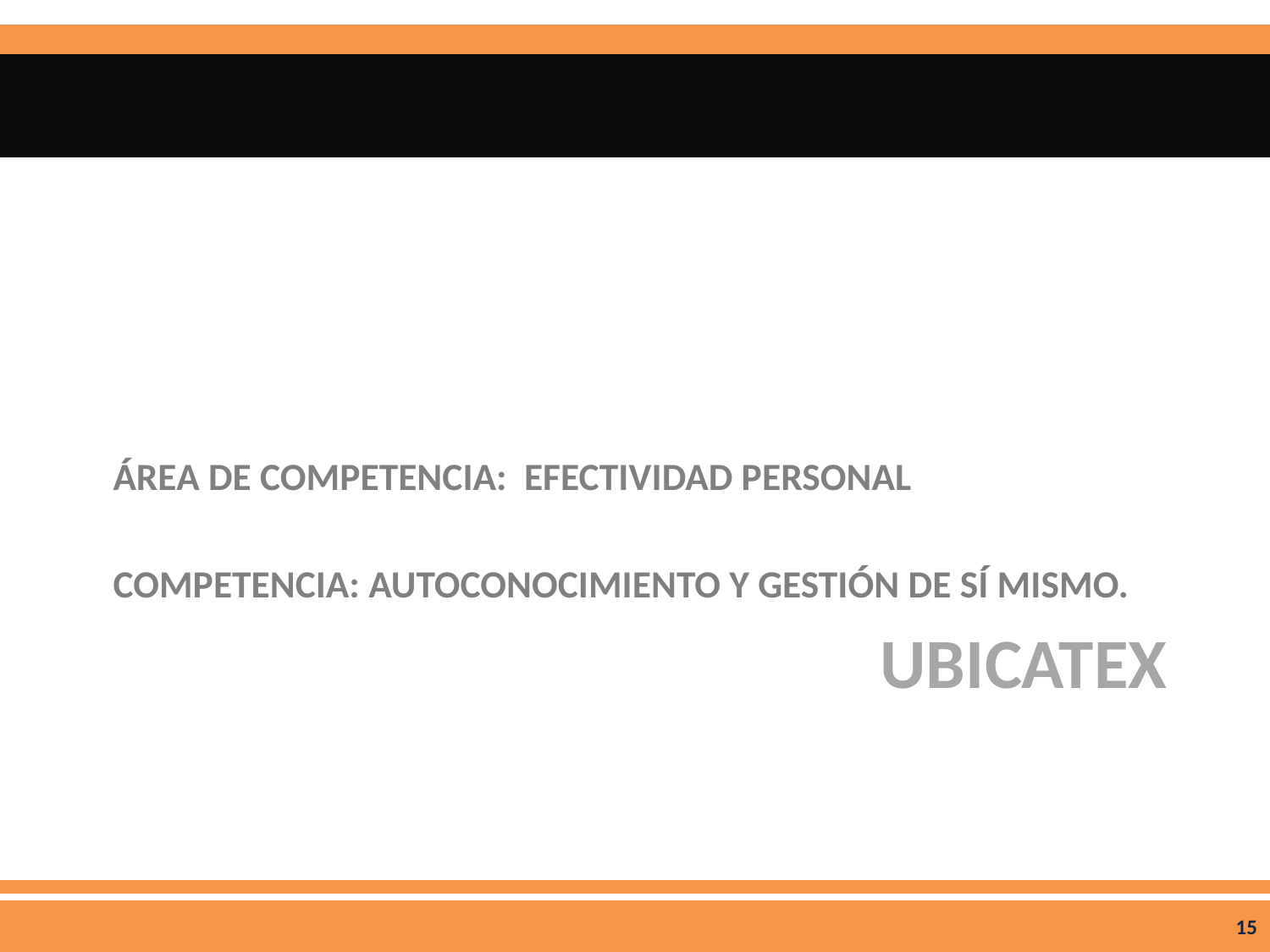

ÁREA DE COMPETENCIA:  EFECTIVIDAD PERSONAL

COMPETENCIA: AUTOCONOCIMIENTO Y GESTIÓN DE SÍ MISMO.
# UBICATEX
15